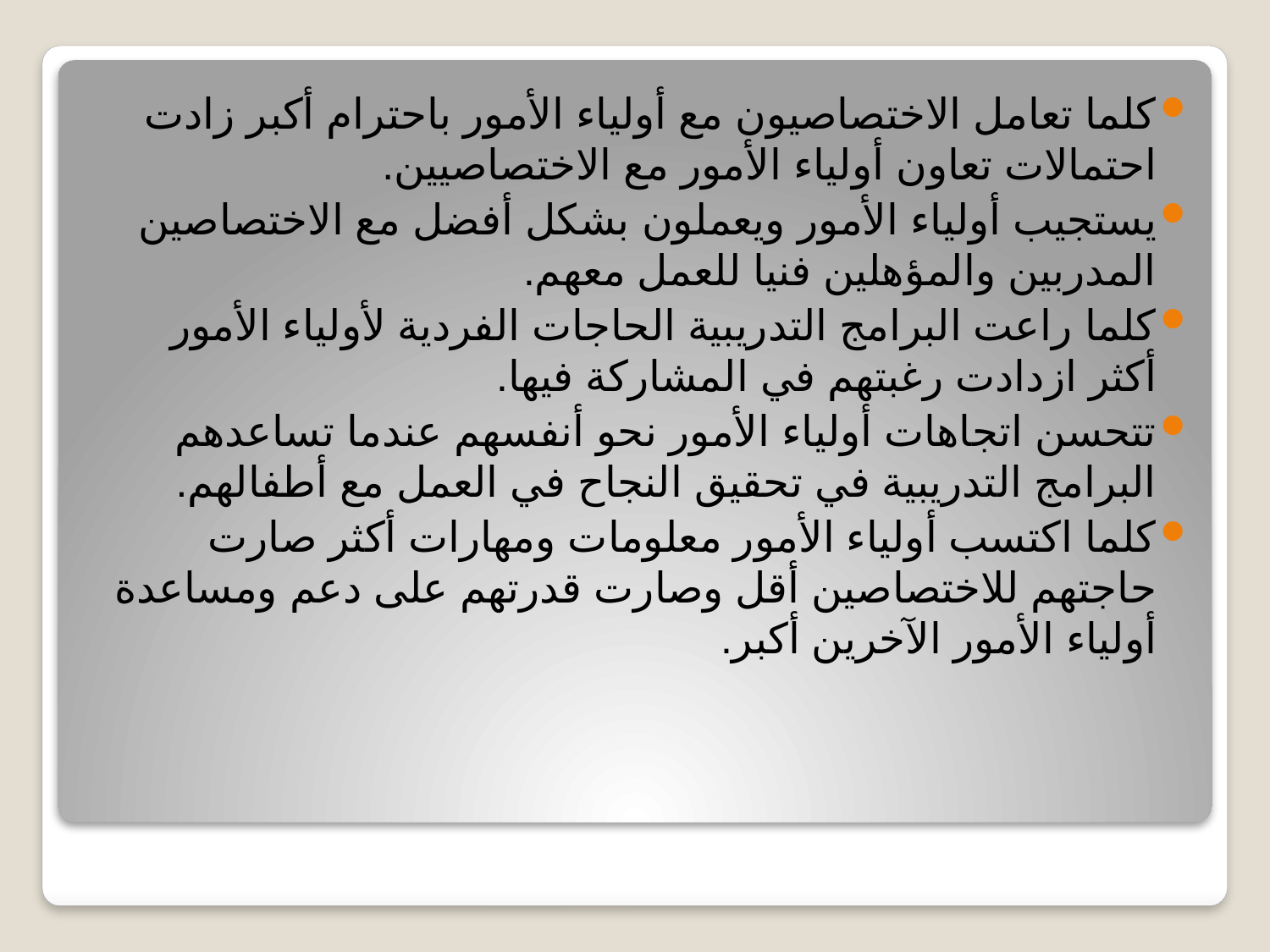

كلما تعامل الاختصاصيون مع أولياء الأمور باحترام أكبر زادت احتمالات تعاون أولياء الأمور مع الاختصاصيين.
يستجيب أولياء الأمور ويعملون بشكل أفضل مع الاختصاصين المدربين والمؤهلين فنيا للعمل معهم.
كلما راعت البرامج التدريبية الحاجات الفردية لأولياء الأمور أكثر ازدادت رغبتهم في المشاركة فيها.
تتحسن اتجاهات أولياء الأمور نحو أنفسهم عندما تساعدهم البرامج التدريبية في تحقيق النجاح في العمل مع أطفالهم.
كلما اكتسب أولياء الأمور معلومات ومهارات أكثر صارت حاجتهم للاختصاصين أقل وصارت قدرتهم على دعم ومساعدة أولياء الأمور الآخرين أكبر.